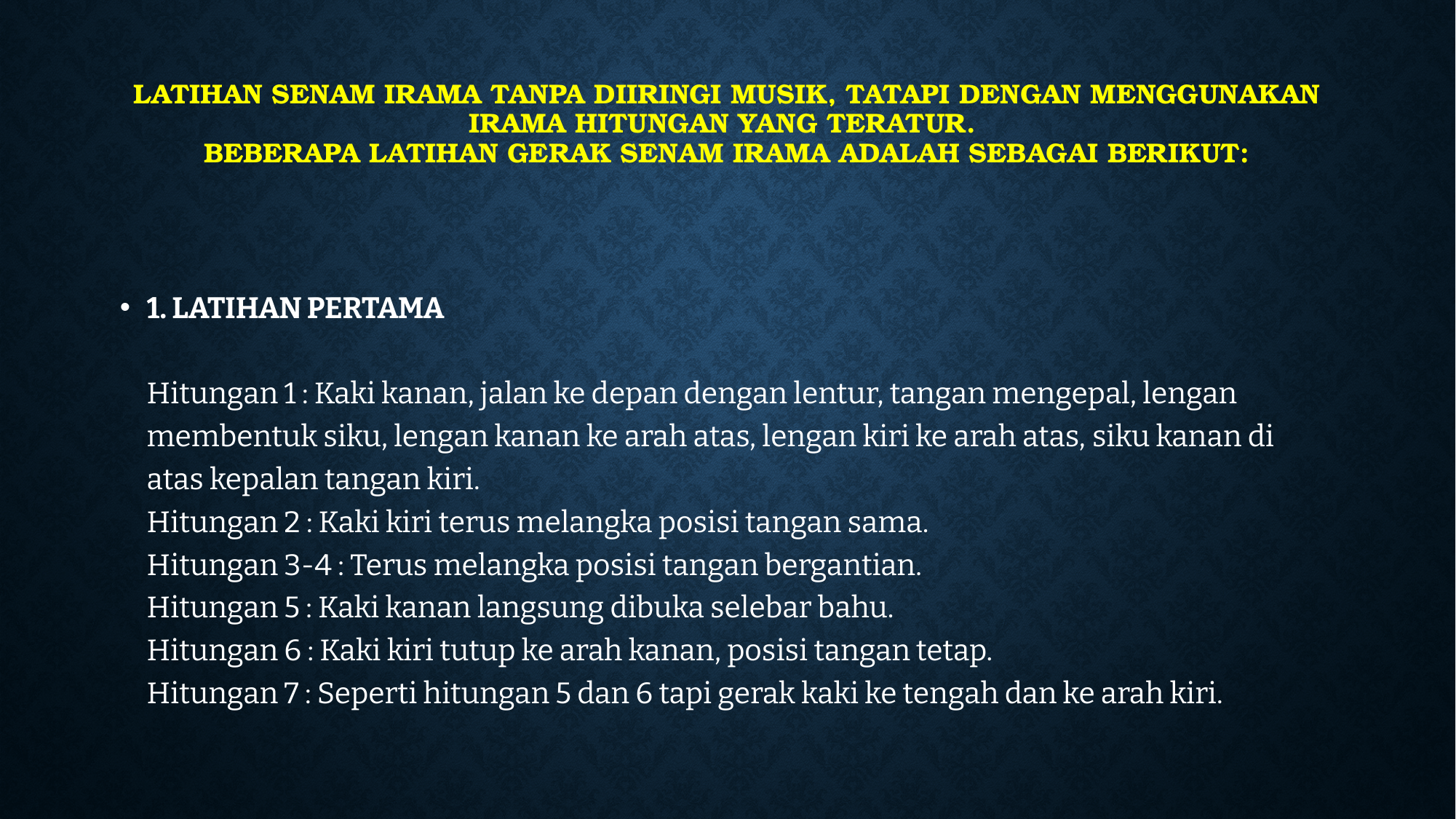

# Latihan senam irama tanpa diiringi musik, tatapi dengan menggunakan irama hitungan yang teratur. Beberapa latihan gerak senam irama adalah sebagai berikut:
1. LATIHAN PERTAMA
Hitungan 1 : Kaki kanan, jalan ke depan dengan lentur, tangan mengepal, lengan
membentuk siku, lengan kanan ke arah atas, lengan kiri ke arah atas, siku kanan di atas kepalan tangan kiri.
Hitungan 2 : Kaki kiri terus melangka posisi tangan sama.
Hitungan 3-4 : Terus melangka posisi tangan bergantian.
Hitungan 5 : Kaki kanan langsung dibuka selebar bahu.
Hitungan 6 : Kaki kiri tutup ke arah kanan, posisi tangan tetap.
Hitungan 7 : Seperti hitungan 5 dan 6 tapi gerak kaki ke tengah dan ke arah kiri.